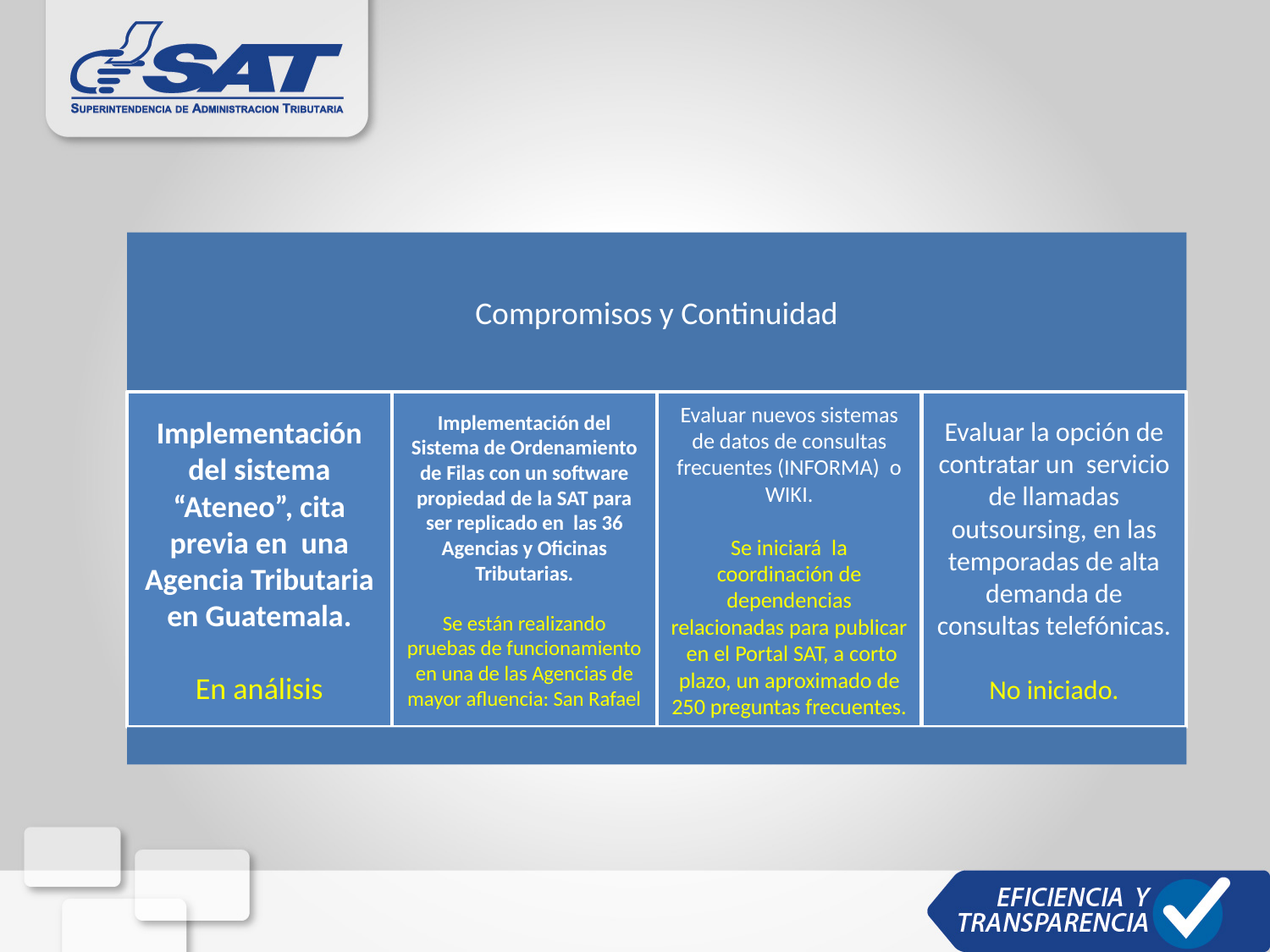

Compromisos y Continuidad
Evaluar la opción de contratar un  servicio de llamadas outsoursing, en las temporadas de alta demanda de consultas telefónicas.
No iniciado.
Evaluar nuevos sistemas de datos de consultas frecuentes (INFORMA)  o WIKI.
Se iniciará  la coordinación de dependencias relacionadas para publicar  en el Portal SAT, a corto plazo, un aproximado de 250 preguntas frecuentes.
Implementación del Sistema de Ordenamiento de Filas con un software propiedad de la SAT para ser replicado en  las 36 Agencias y Oficinas Tributarias.
Se están realizando pruebas de funcionamiento en una de las Agencias de mayor afluencia: San Rafael
Implementación del sistema “Ateneo”, cita previa en  una Agencia Tributaria en Guatemala.
En análisis